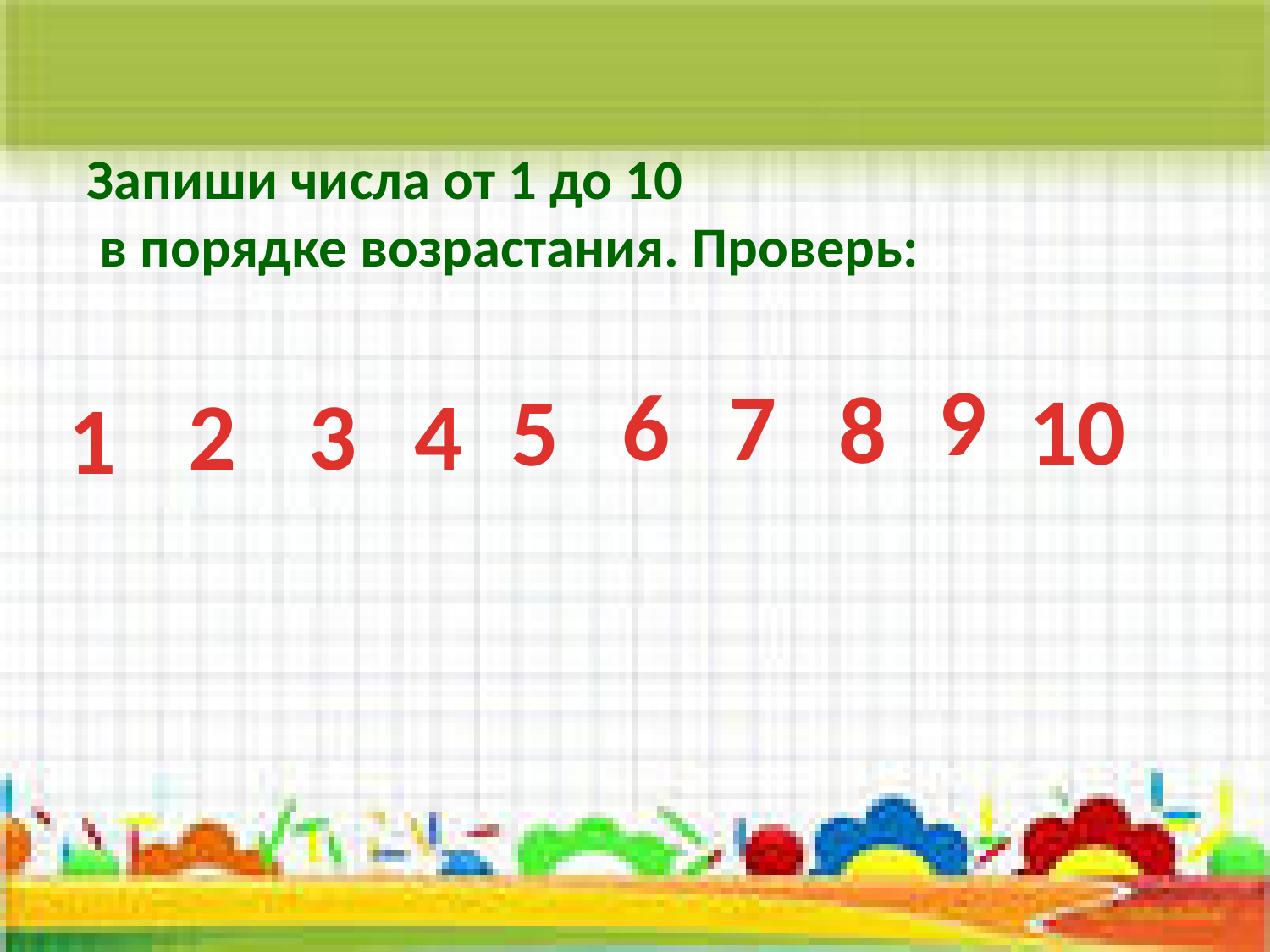

Запиши числа от 1 до 10
 в порядке возрастания. Проверь:

9
6
7
8
10
5
2
3
4
1